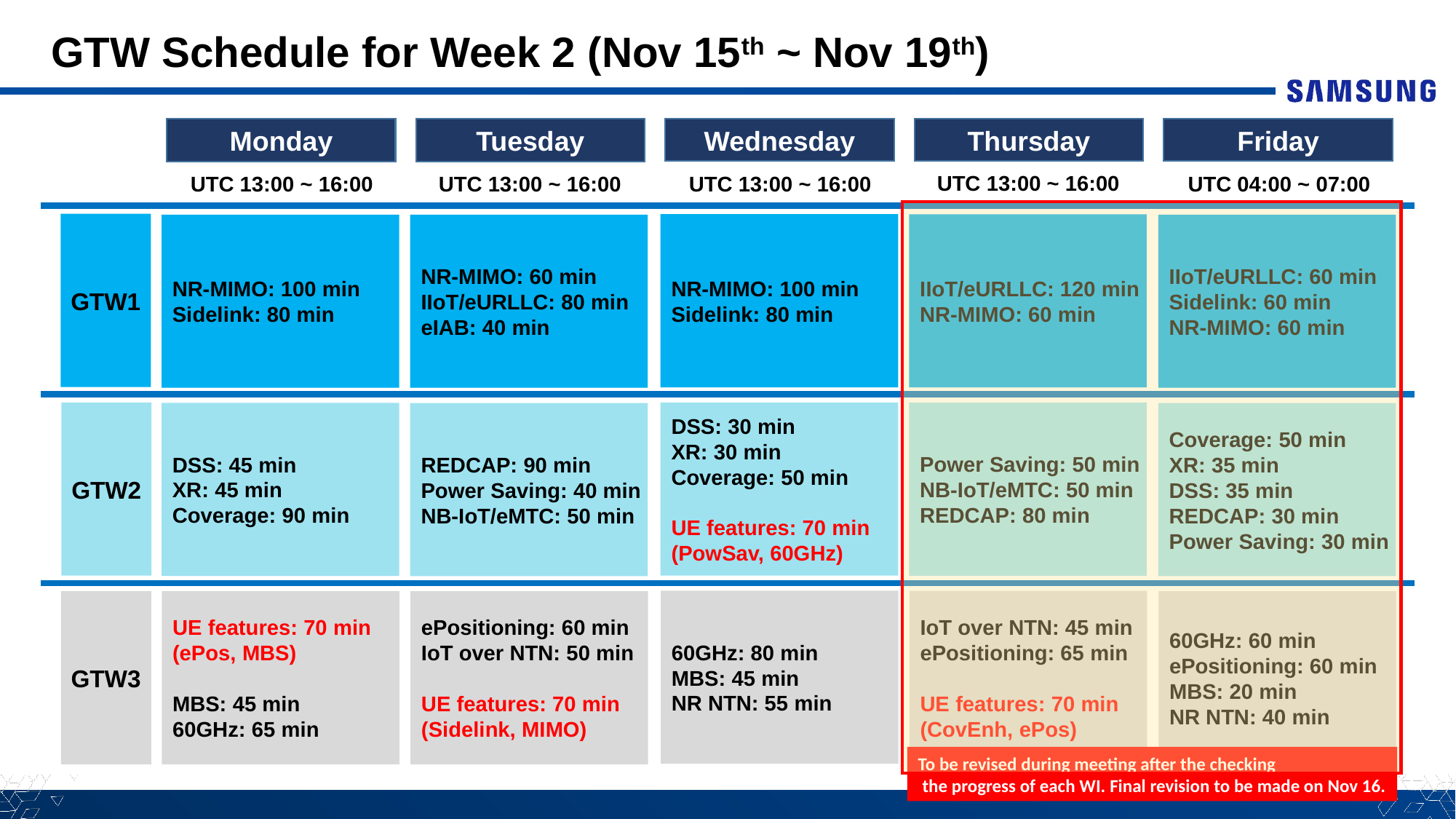

# GTW Schedule for Week 2 (Nov 15th ~ Nov 19th)
Friday
Thursday
Wednesday
Tuesday
Monday
UTC 13:00 ~ 16:00
UTC 13:00 ~ 16:00
UTC 04:00 ~ 07:00
UTC 13:00 ~ 16:00
UTC 13:00 ~ 16:00

GTW1
NR-MIMO: 100 min
Sidelink: 80 min
IIoT/eURLLC: 120 min
NR-MIMO: 60 min
NR-MIMO: 100 min
Sidelink: 80 min
NR-MIMO: 60 min
IIoT/eURLLC: 80 min
eIAB: 40 min
IIoT/eURLLC: 60 min
Sidelink: 60 min
NR-MIMO: 60 min
GTW2
DSS: 30 min
XR: 30 min
Coverage: 50 min

UE features: 70 min
(PowSav, 60GHz)
Power Saving: 50 min
NB-IoT/eMTC: 50 min
REDCAP: 80 min
DSS: 45 min
XR: 45 min
Coverage: 90 min
REDCAP: 90 min
Power Saving: 40 min
NB-IoT/eMTC: 50 min
Coverage: 50 min
XR: 35 min
DSS: 35 min
REDCAP: 30 min
Power Saving: 30 min
60GHz: 80 min
MBS: 45 min
NR NTN: 55 min
IoT over NTN: 45 min
ePositioning: 65 min

UE features: 70 min
(CovEnh, ePos)
GTW3
UE features: 70 min
(ePos, MBS)

MBS: 45 min
60GHz: 65 min
ePositioning: 60 min
IoT over NTN: 50 min

UE features: 70 min
(Sidelink, MIMO)
60GHz: 60 min
ePositioning: 60 min
MBS: 20 min
NR NTN: 40 min
To be revised during meeting after the checking
 the progress of each WI. Final revision to be made on Nov 16.